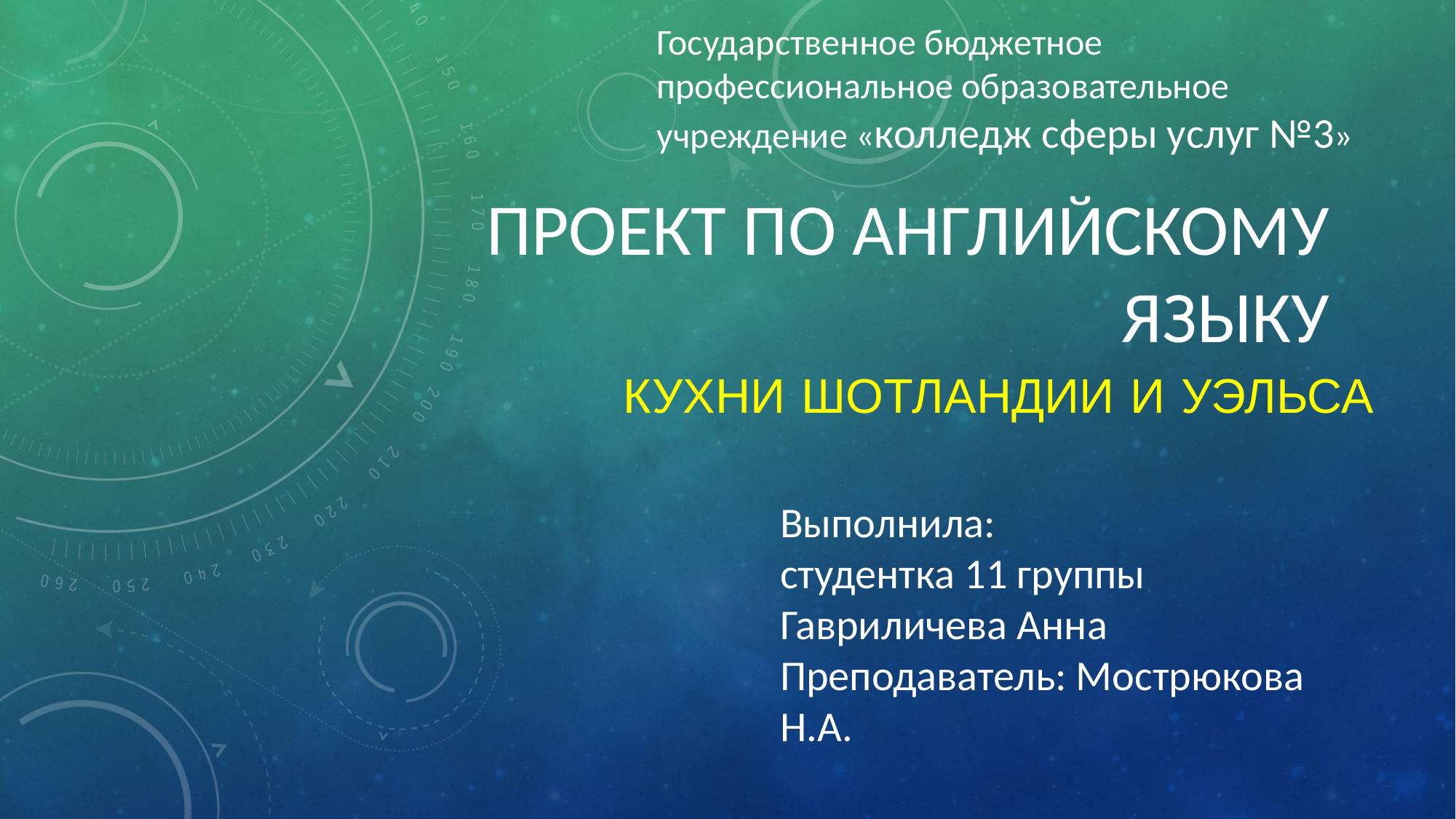

Государственное бюджетное профессиональное образовательное учреждение «колледж сферы услуг №3»
# Проект по английскому языку
 Кухни Шотландии И Уэльса

Выполнила:
студентка 11 группы
Гавриличева Анна
Преподаватель: Мострюкова Н.А.